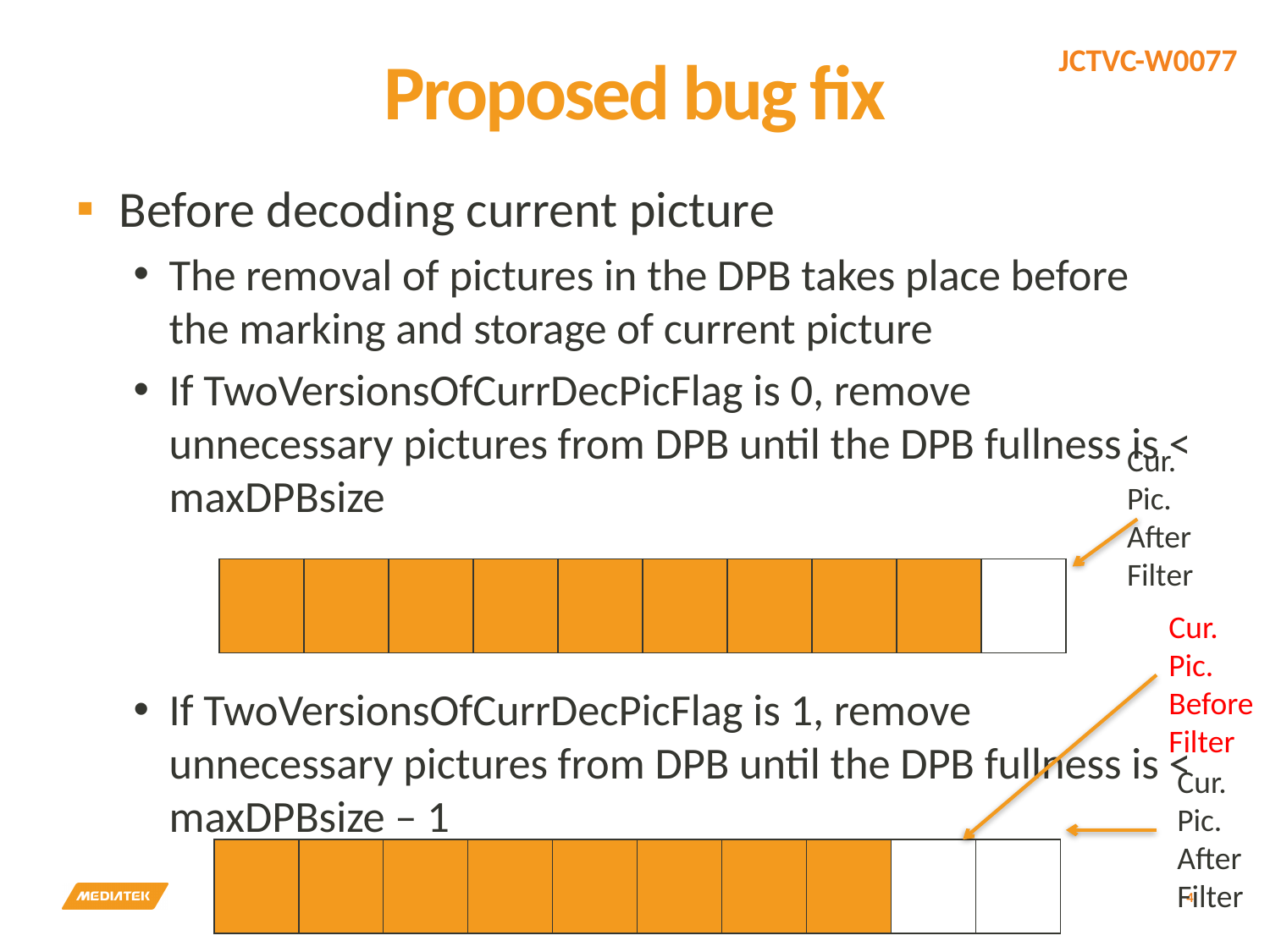

# Proposed bug fix
Before decoding current picture
The removal of pictures in the DPB takes place before the marking and storage of current picture
If TwoVersionsOfCurrDecPicFlag is 0, remove unnecessary pictures from DPB until the DPB fullness is < maxDPBsize

If TwoVersionsOfCurrDecPicFlag is 1, remove unnecessary pictures from DPB until the DPB fullness is < maxDPBsize – 1

Cur. Pic.
After
Filter
|  |  |  |  |  |  |  |  |  |  |
| --- | --- | --- | --- | --- | --- | --- | --- | --- | --- |
Cur. Pic.
Before
Filter
Cur. Pic.
After
Filter
|  |  |  |  |  |  |  |  |  |  |
| --- | --- | --- | --- | --- | --- | --- | --- | --- | --- |
4